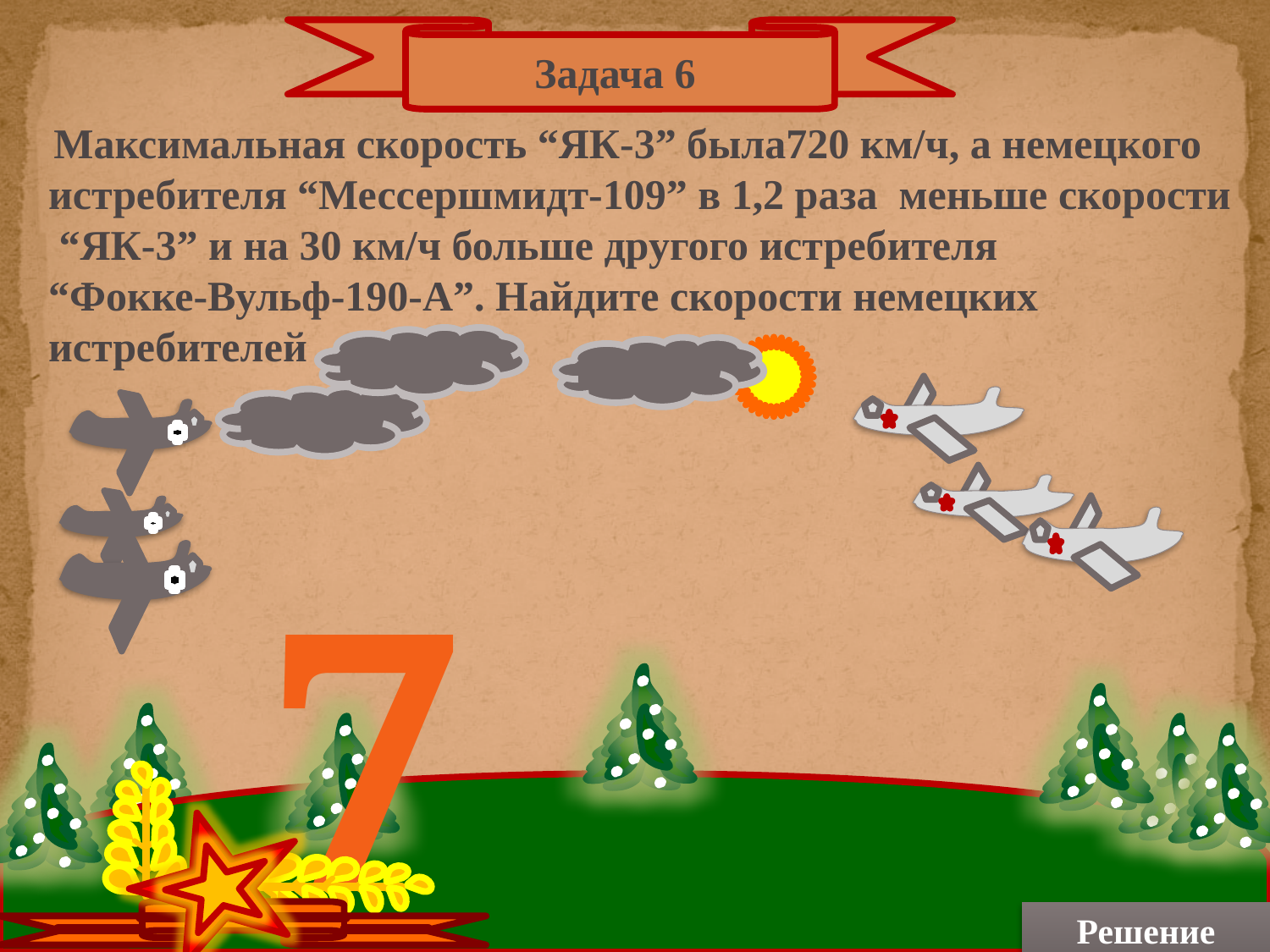

Задача 6
 Максимальная скорость “ЯК-3” была720 км/ч, а немецкого
истребителя “Мессершмидт-109” в 1,2 раза  меньше скорости
 “ЯК-3” и на 30 км/ч больше другого истребителя
“Фокке-Вульф-190-А”. Найдите скорости немецких
истребителей .

70

16
Решение